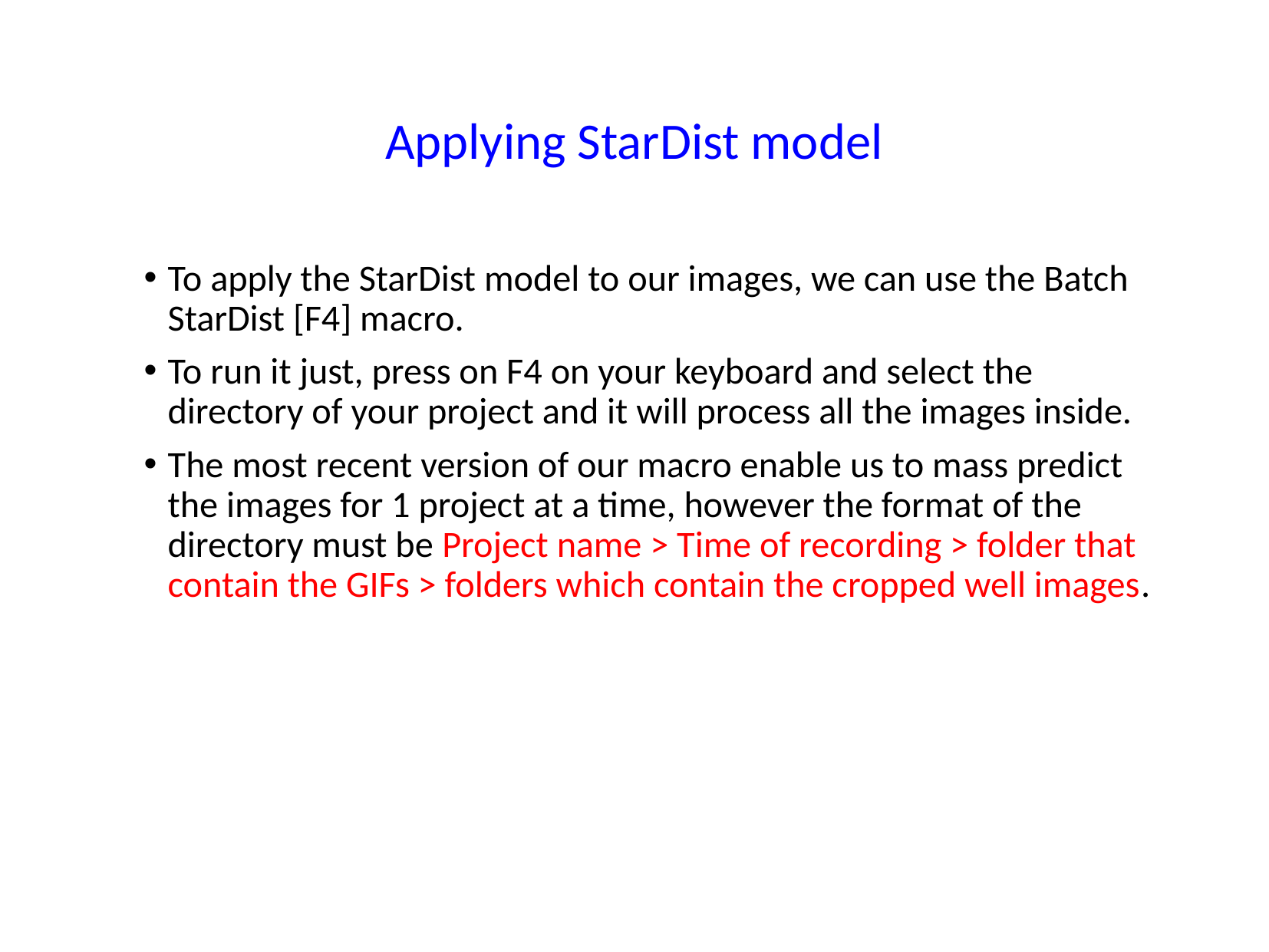

# Applying StarDist model
To apply the StarDist model to our images, we can use the Batch StarDist [F4] macro.
To run it just, press on F4 on your keyboard and select the directory of your project and it will process all the images inside.
The most recent version of our macro enable us to mass predict the images for 1 project at a time, however the format of the directory must be Project name > Time of recording > folder that contain the GIFs > folders which contain the cropped well images.